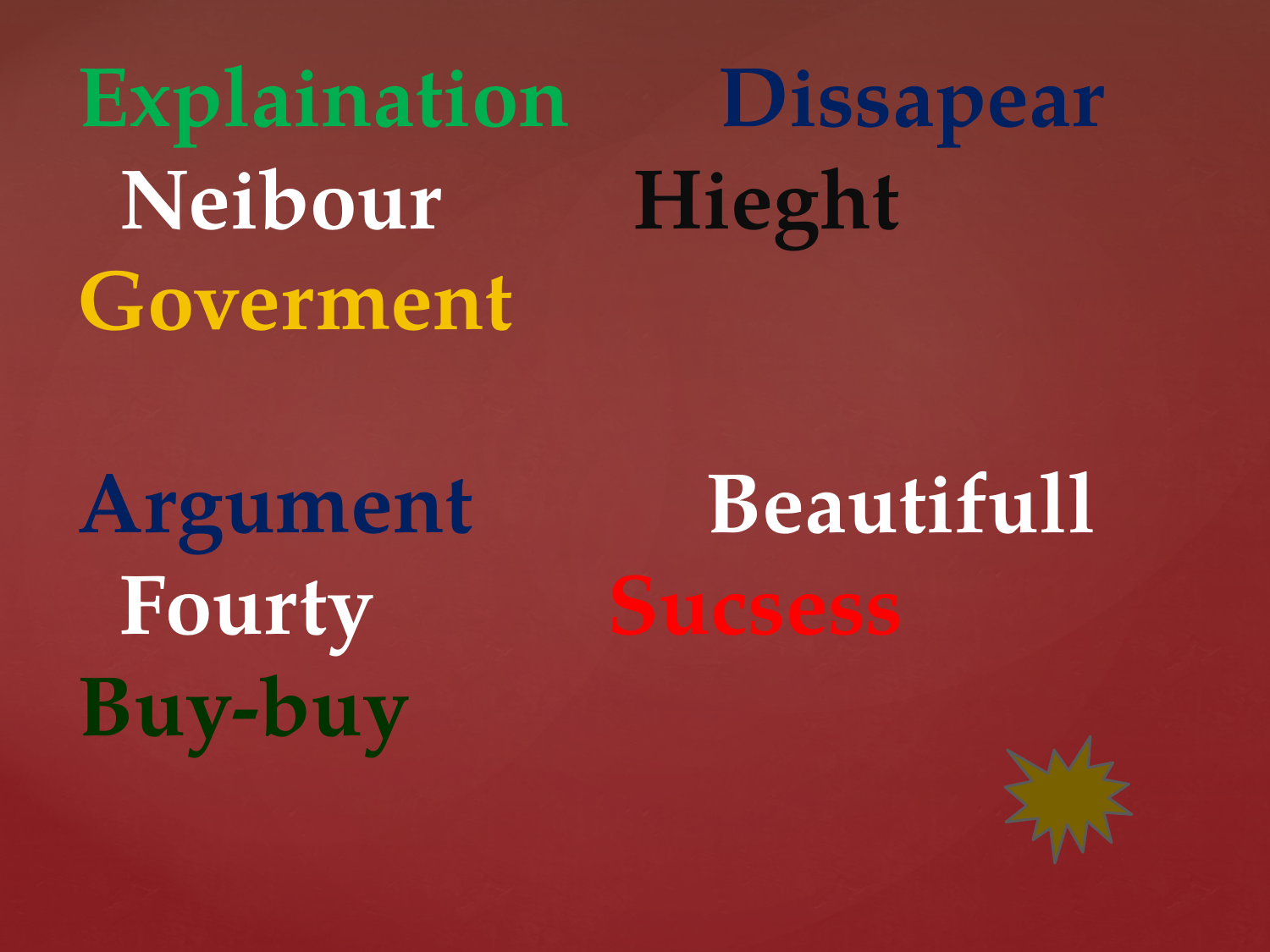

Explaination       Dissapear         Neibour         Hieght          Goverment

Argument           Beautifull         Fourty           Sucsess          Buy-buy